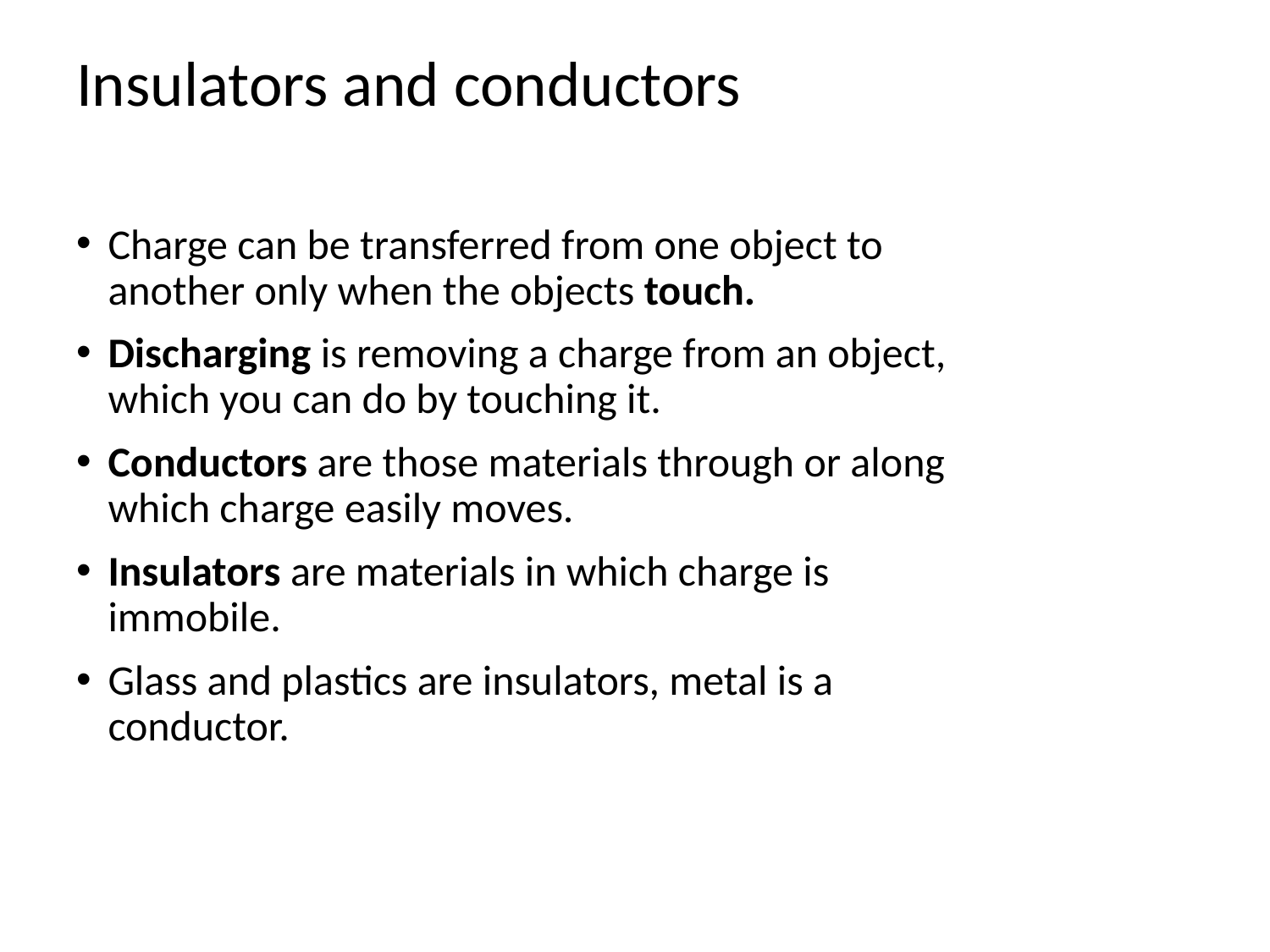

# Insulators and conductors
Charge can be transferred from one object to another only when the objects touch.
Discharging is removing a charge from an object, which you can do by touching it.
Conductors are those materials through or along which charge easily moves.
Insulators are materials in which charge is immobile.
Glass and plastics are insulators, metal is a conductor.